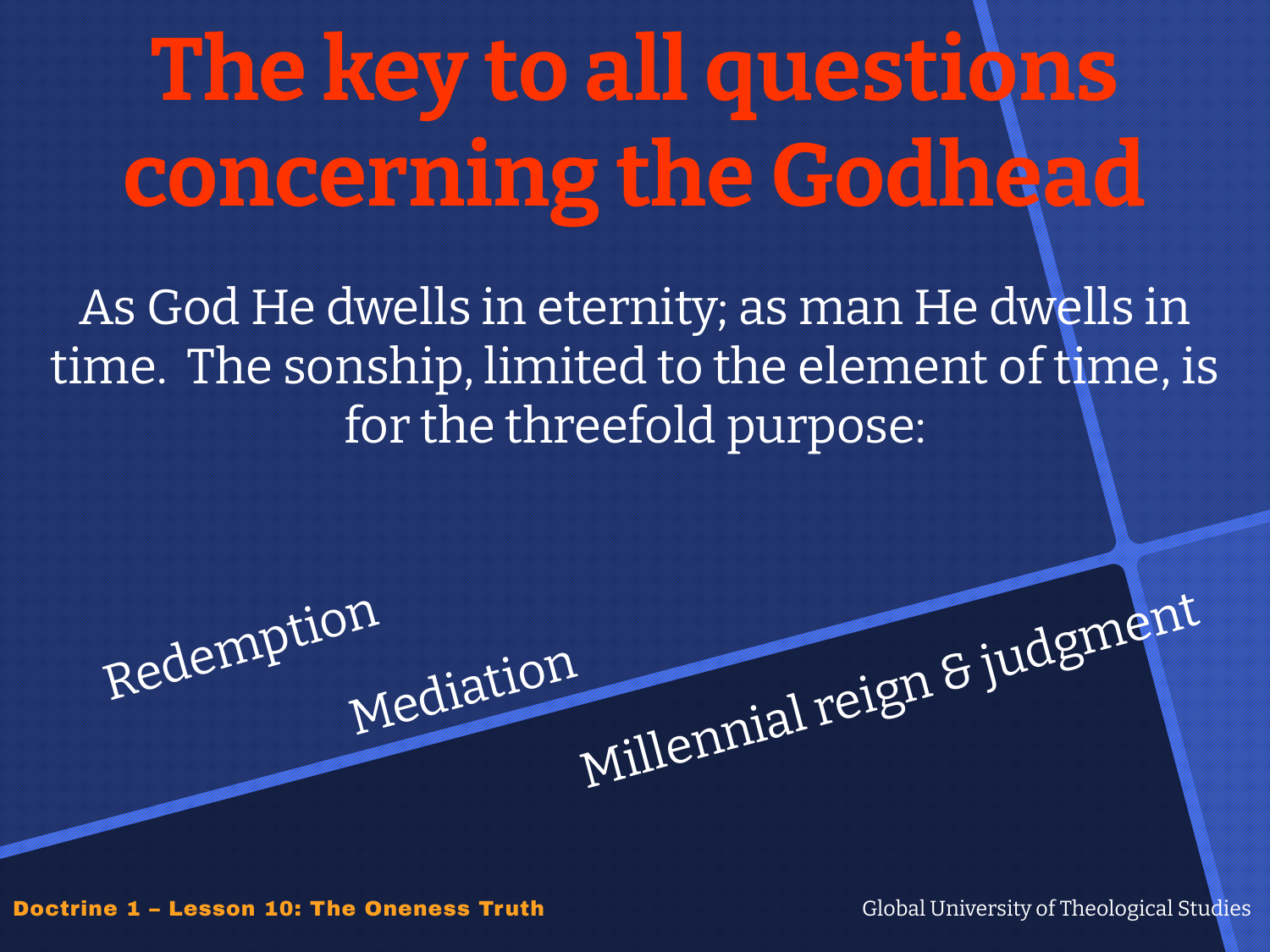

The key to all questions concerning the Godhead
As God He dwells in eternity; as man He dwells in time.  The sonship, limited to the element of time, is for the threefold purpose:
Redemption
Mediation
Millennial reign & judgment
Doctrine 1 – Lesson 10: The Oneness Truth                                        Global University of Theological Studies